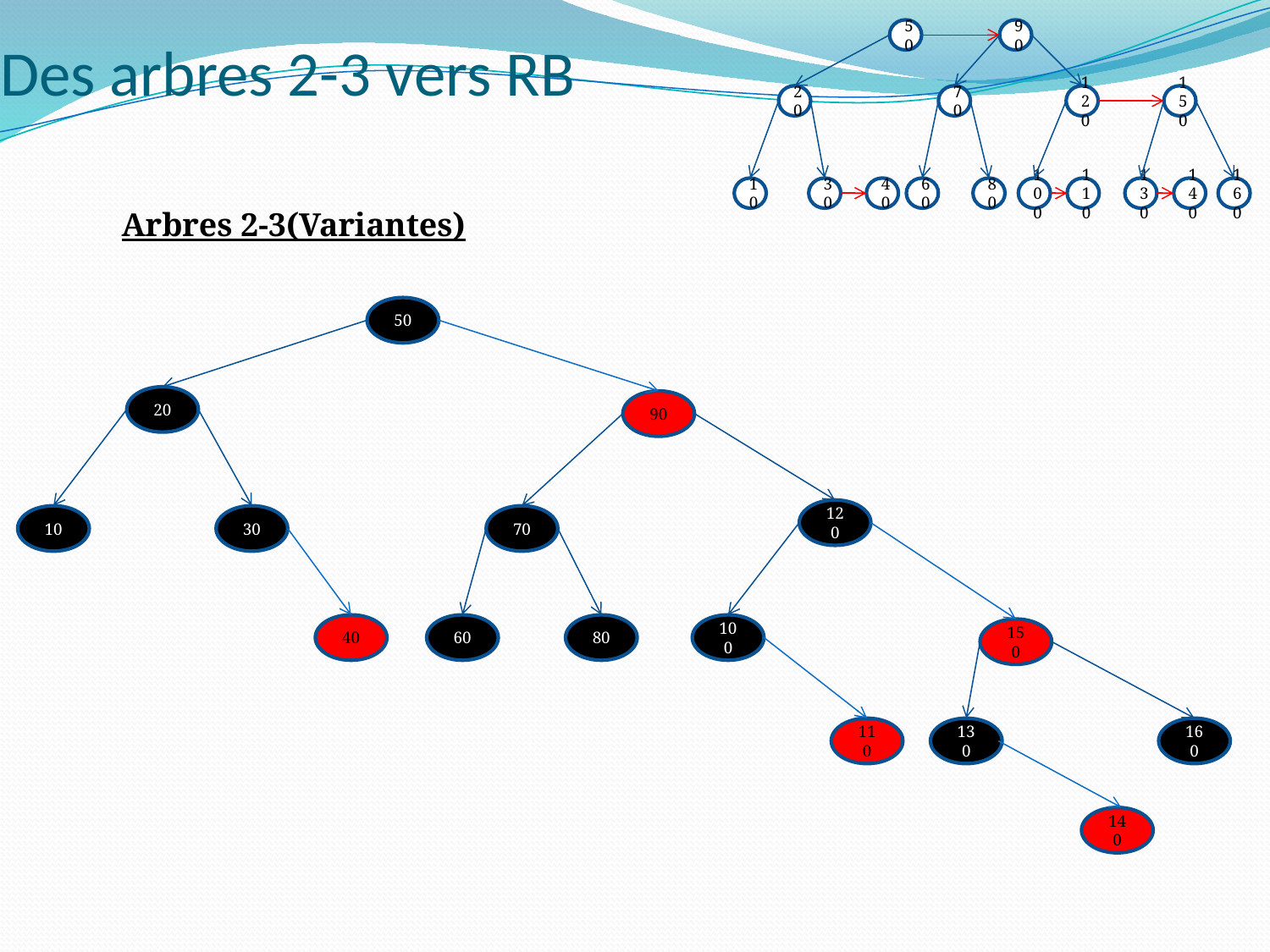

# Des arbres 2-3 vers RB

50
90
20
70
120
150
10
30
40
60
80
100
110
130
140
160
Arbres 2-3(Variantes)
50
20
90
120
10
30
70
40
60
80
100
150
110
130
160
140